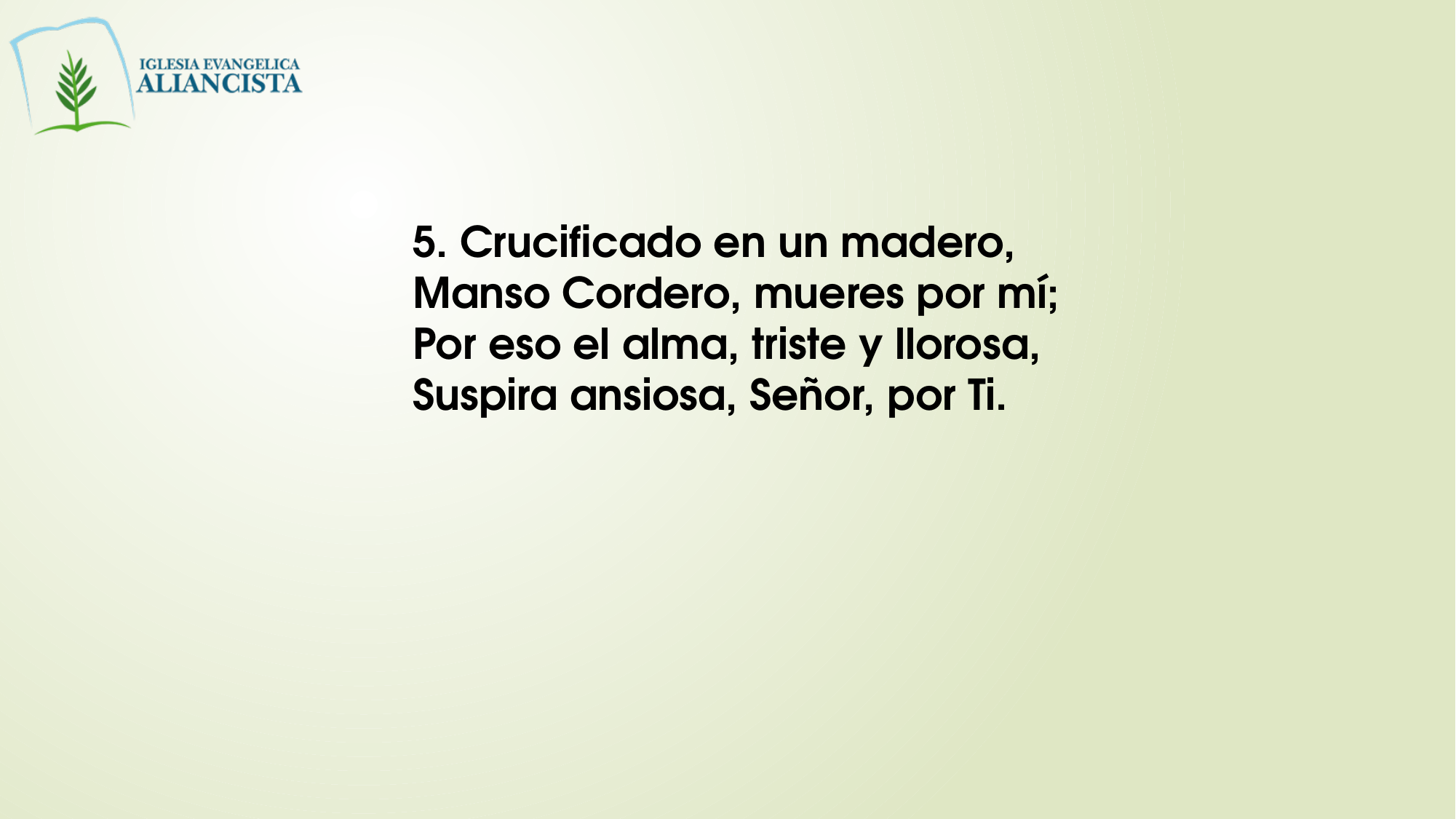

5. Crucificado en un madero,
Manso Cordero, mueres por mí;
Por eso el alma, triste y llorosa,
Suspira ansiosa, Señor, por Ti.